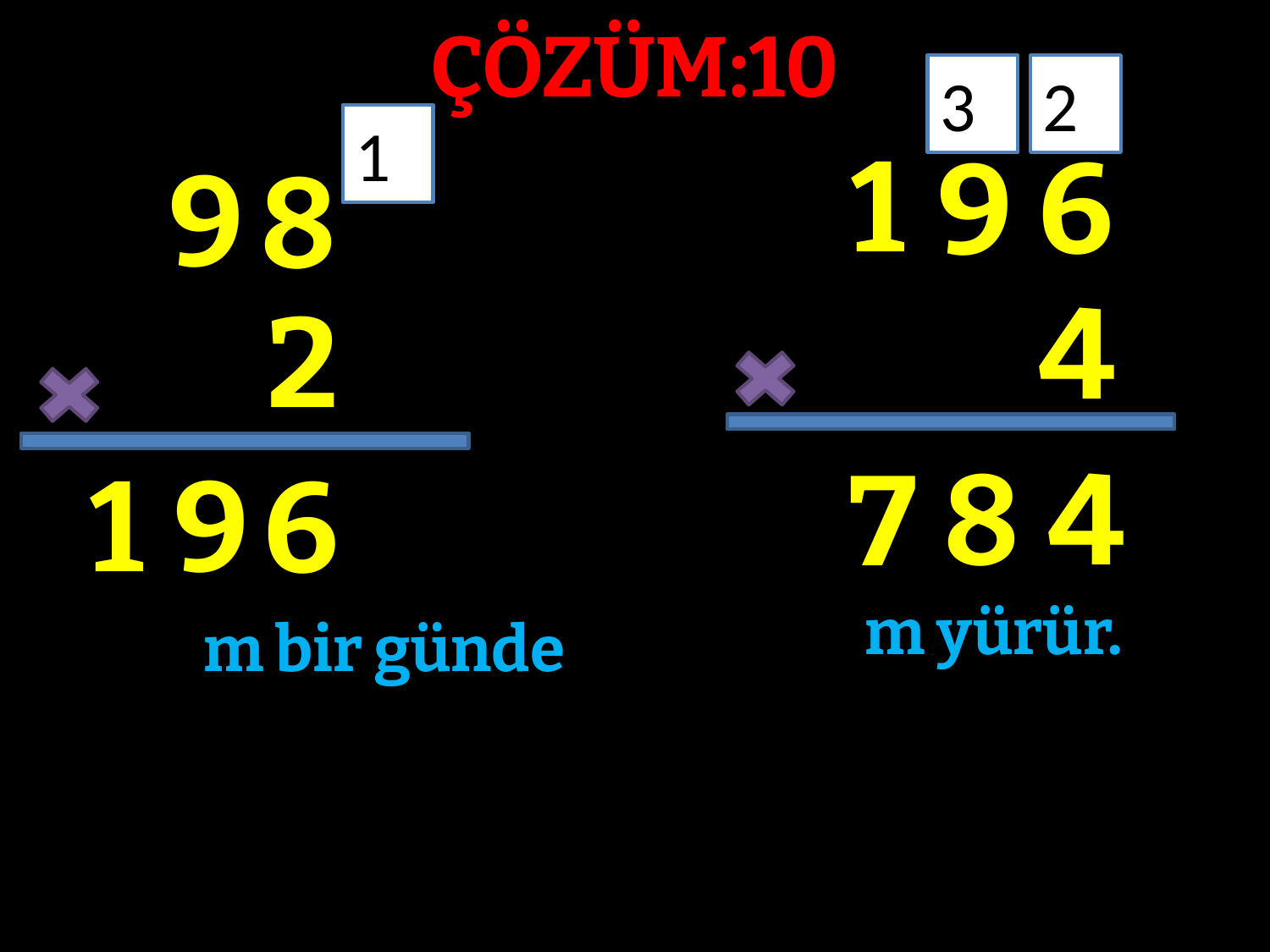

ÇÖZÜM:10
#
3
2
1
1
6
9
9
8
4
2

8
4
7
1
9
6
m yürür.
m bir günde